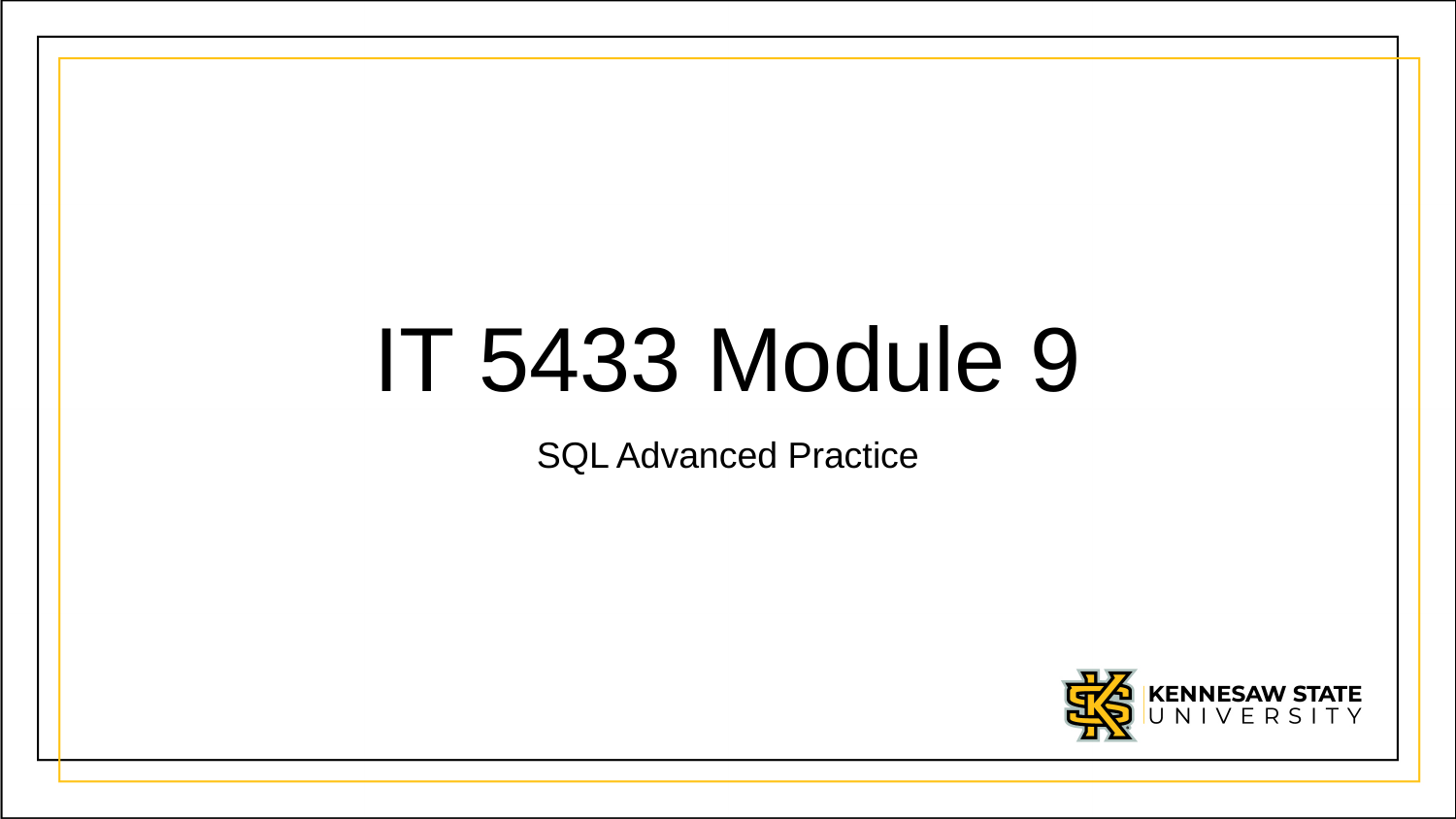

# IT 5433 Module 9
SQL Advanced Practice